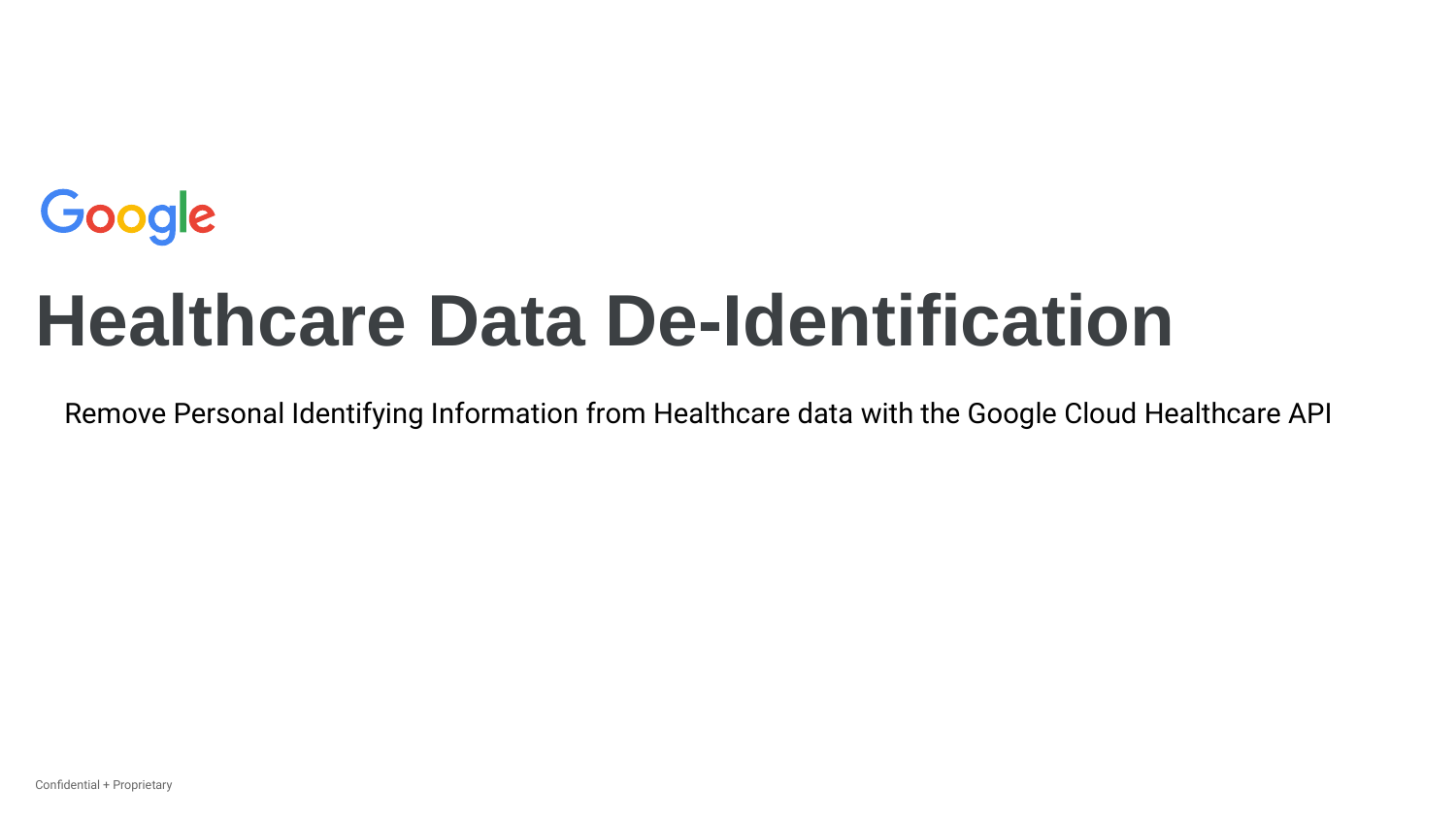

# Healthcare Data De-Identification
Remove Personal Identifying Information from Healthcare data with the Google Cloud Healthcare API